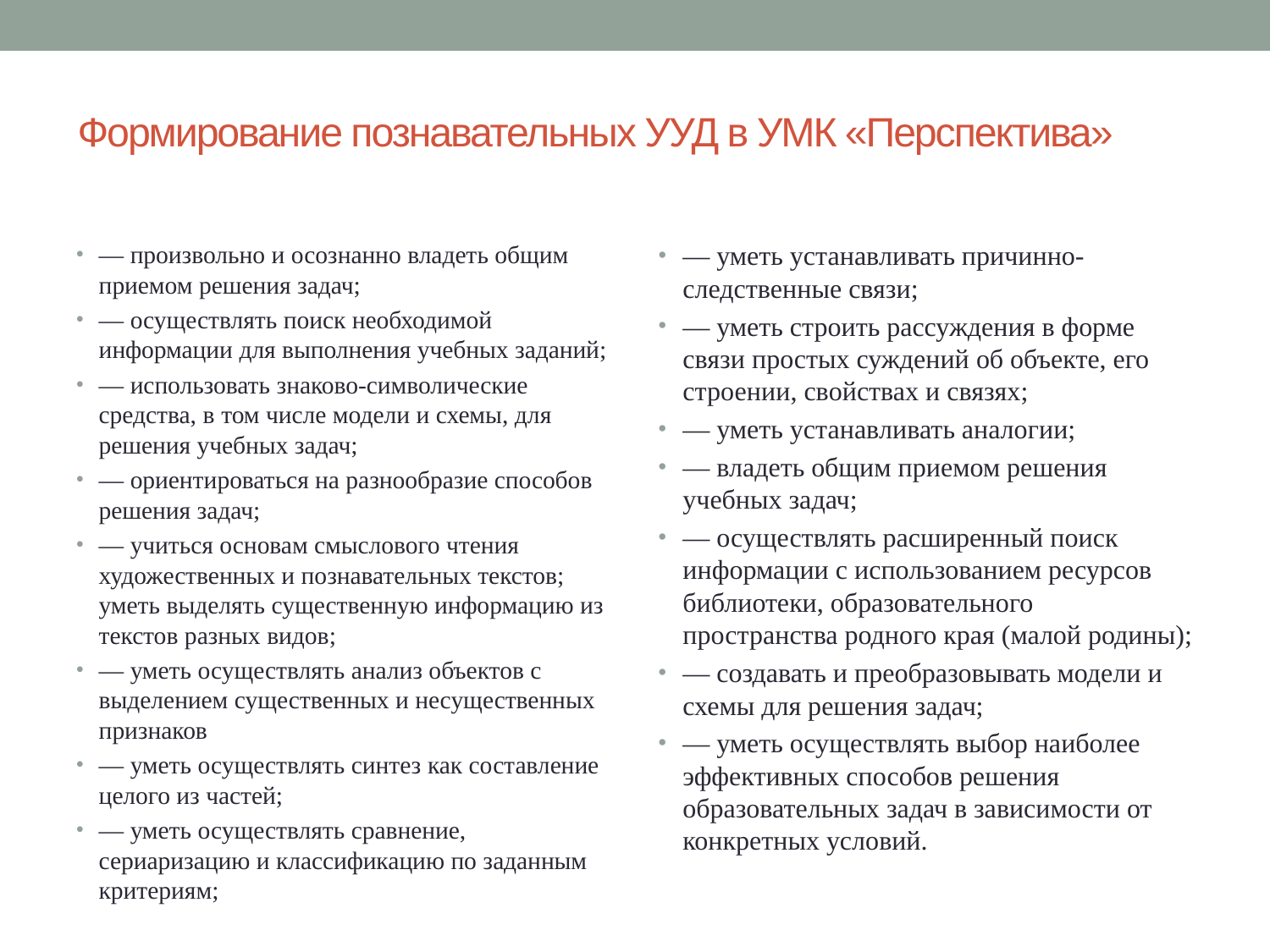

# Формирование познавательных УУД в УМК «Перспектива»
— произвольно и осознанно владеть общим приемом решения задач;
— осуществлять поиск необходимой информации для выполнения учебных заданий;
— использовать знаково-символические средства, в том числе модели и схемы, для решения учебных задач;
— ориентироваться на разнообразие способов решения задач;
— учиться основам смыслового чтения художественных и познавательных текстов; уметь выделять существенную информацию из текстов разных видов;
— уметь осуществлять анализ объектов с выделением существенных и несущественных признаков
— уметь осуществлять синтез как составление целого из частей;
— уметь осуществлять сравнение, сериаризацию и классификацию по заданным критериям;

— уметь устанавливать причинно-следственные связи;
— уметь строить рассуждения в форме связи простых суждений об объекте, его строении, свойствах и связях;
— уметь устанавливать аналогии;
— владеть общим приемом решения учебных задач;
— осуществлять расширенный поиск информации с использованием ресурсов библиотеки, образовательного пространства родного края (малой родины);
— создавать и преобразовывать модели и схемы для решения задач;
— уметь осуществлять выбор наиболее эффективных способов решения образовательных задач в зависимости от конкретных условий.